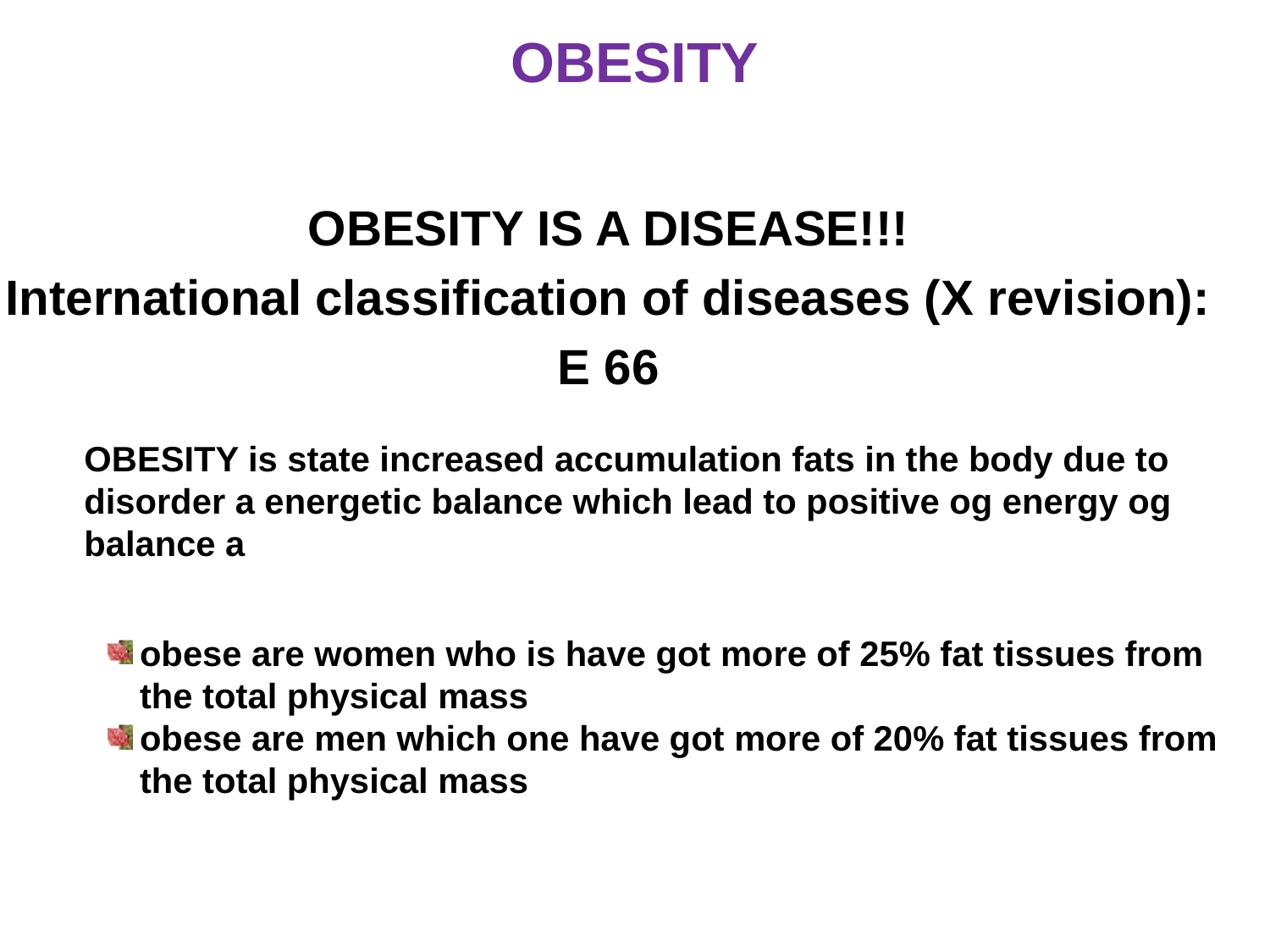

# OBESITY
OBESITY IS A DISEASE!!!
International classification of diseases (X revision):
E 66

	OBESITY is state increased accumulation fats in the body due to disorder a energetic balance which lead to positive og energy og balance a

obese are women who is have got more of 25% fat tissues from the total physical mass
obese are men which one have got more of 20% fat tissues from the total physical mass